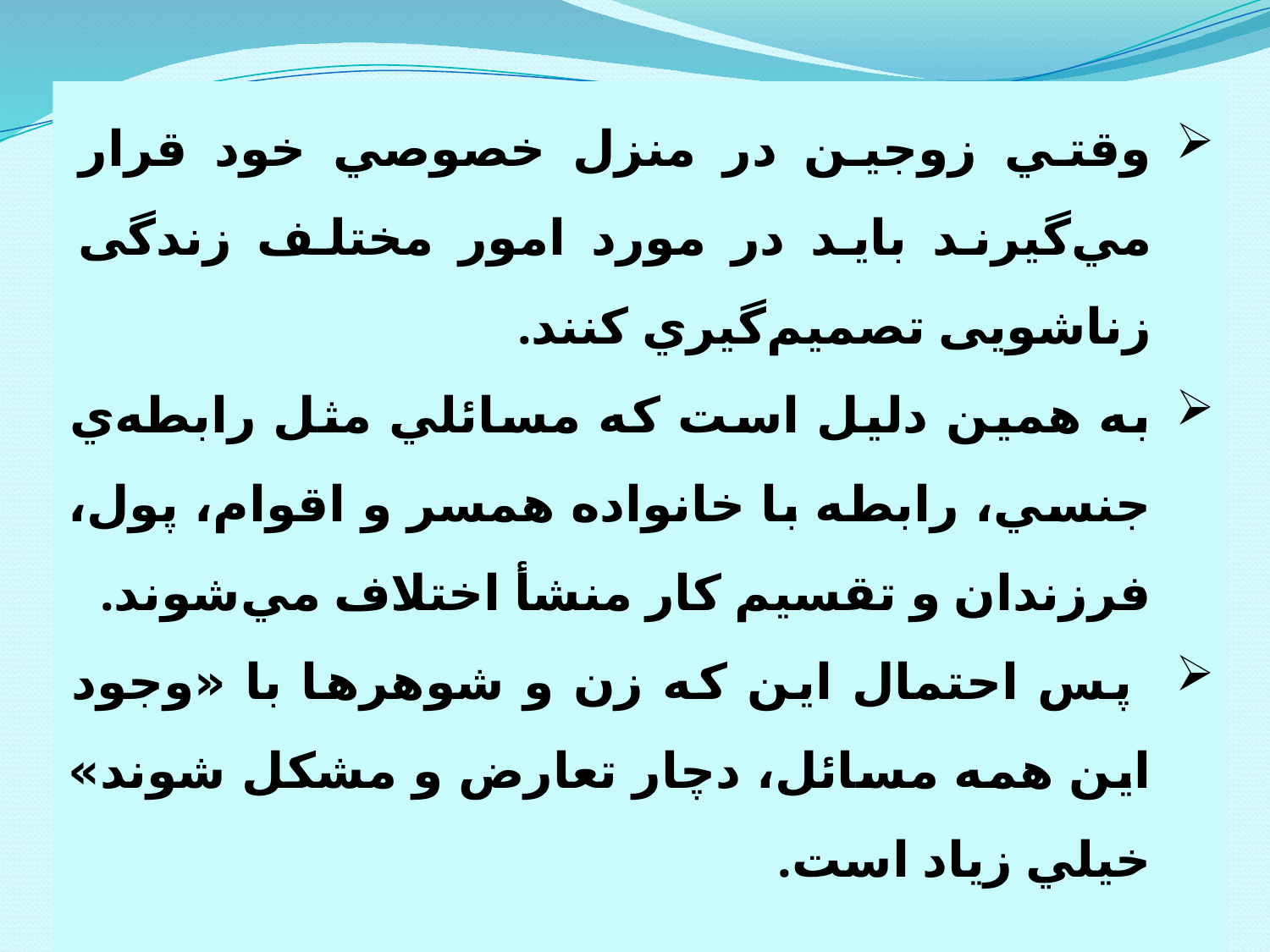

وقتي زوجين در منزل خصوصي خود قرار مي‌گيرند بايد در مورد امور مختلف زندگی زناشویی تصميم‌گيري كنند.
به همين دليل است كه مسائلي مثل رابطه‌ي جنسي، رابطه با خانواده همسر و اقوام، پول، فرزندان و تقسيم كار منشأ اختلاف مي‌شوند.
 پس احتمال اين كه زن و شوهرها با «وجود اين همه مسائل، دچار تعارض و مشکل شوند» خيلي زیاد است.